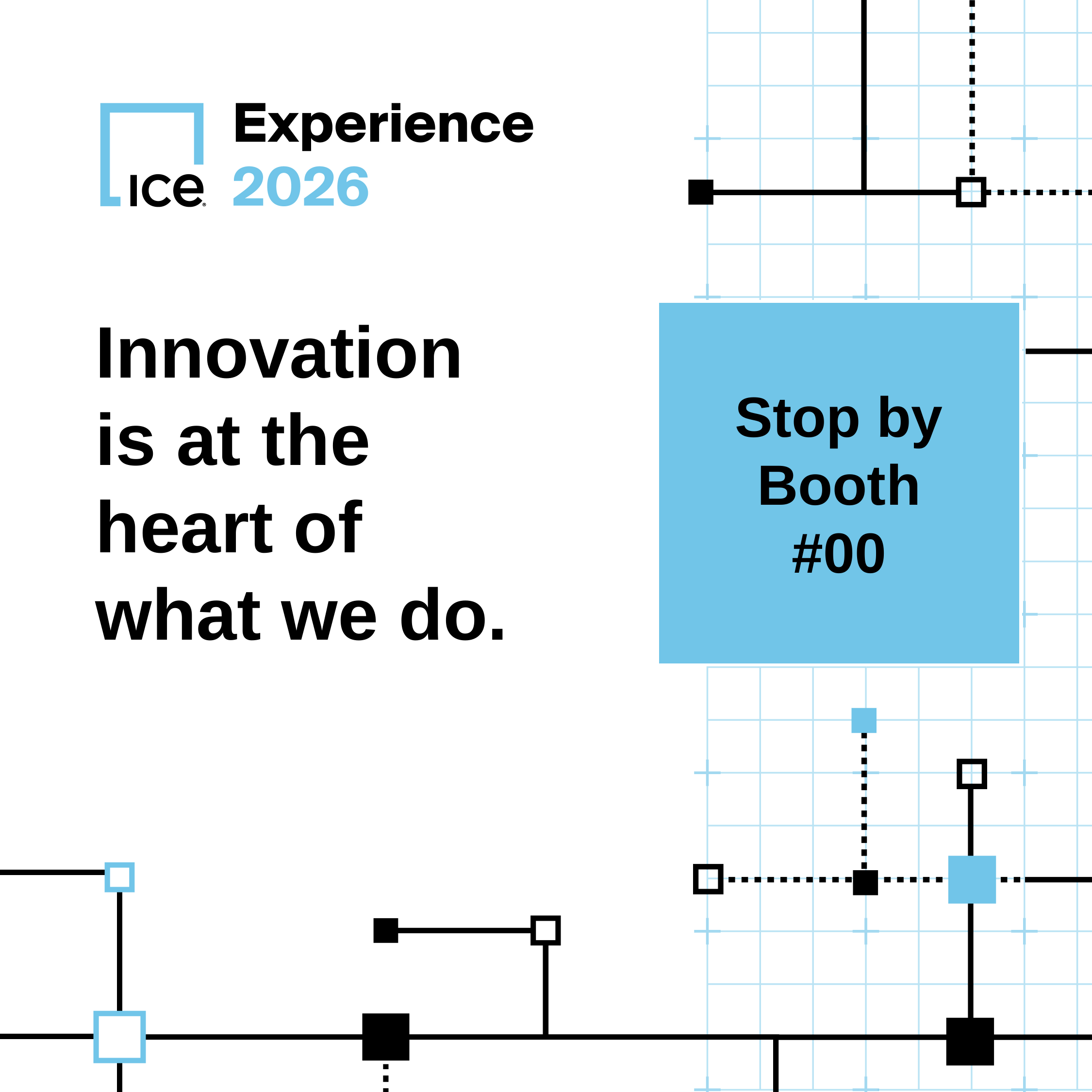

Innovation is at the heart of what we do.

Stop by
Booth #00